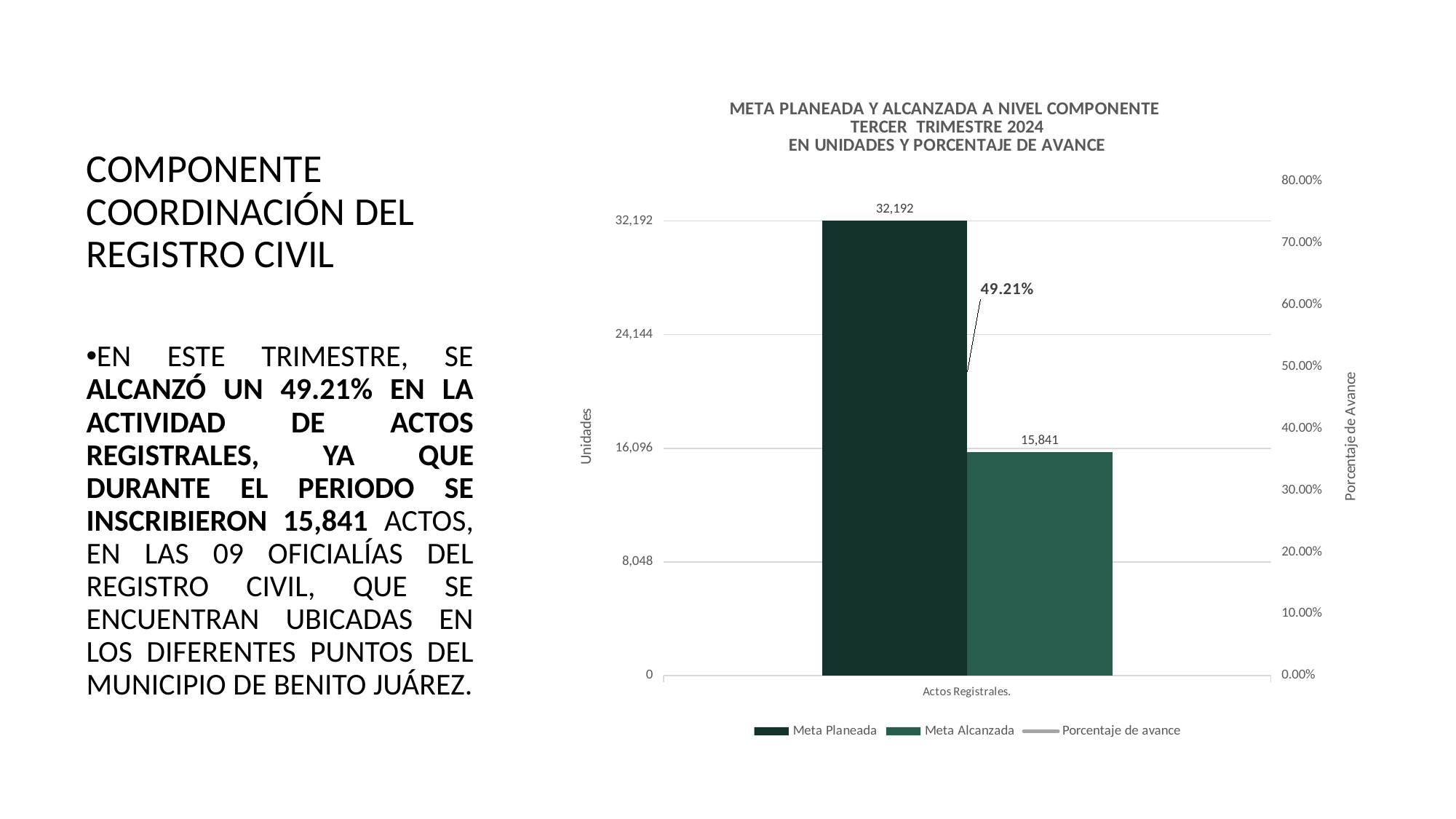

COMPONENTE COORDINACIÓN DEL REGISTRO CIVIL

### Chart: META PLANEADA Y ALCANZADA A NIVEL COMPONENTE
TERCER  TRIMESTRE 2024
EN UNIDADES Y PORCENTAJE DE AVANCE

| Category | Meta Planeada | Meta Alcanzada |  |
|---|---|---|---|
| Actos Registrales. | 32192.0 | 15841.0 | 0.4920787773359841 |
EN ESTE TRIMESTRE, SE ALCANZÓ UN 49.21% EN LA ACTIVIDAD DE ACTOS REGISTRALES, YA QUE DURANTE EL PERIODO SE INSCRIBIERON 15,841 ACTOS, EN LAS 09 OFICIALÍAS DEL REGISTRO CIVIL, QUE SE ENCUENTRAN UBICADAS EN LOS DIFERENTES PUNTOS DEL MUNICIPIO DE BENITO JUÁREZ.